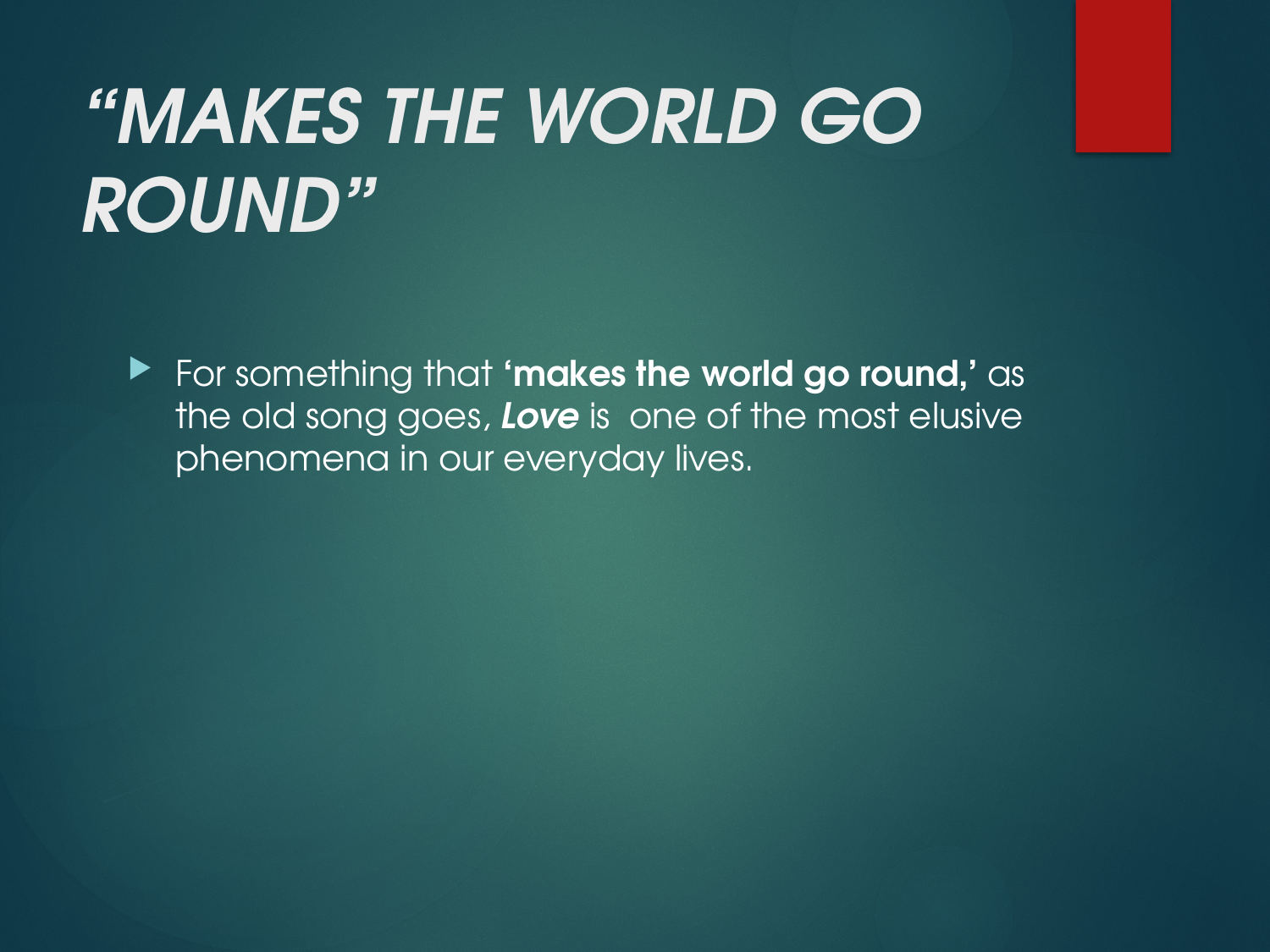

# “MAKES THE WORLD GO ROUND”

For something that ‘makes the world go round,’ as the old song goes, Love is  one of the most elusive phenomena in our everyday lives.